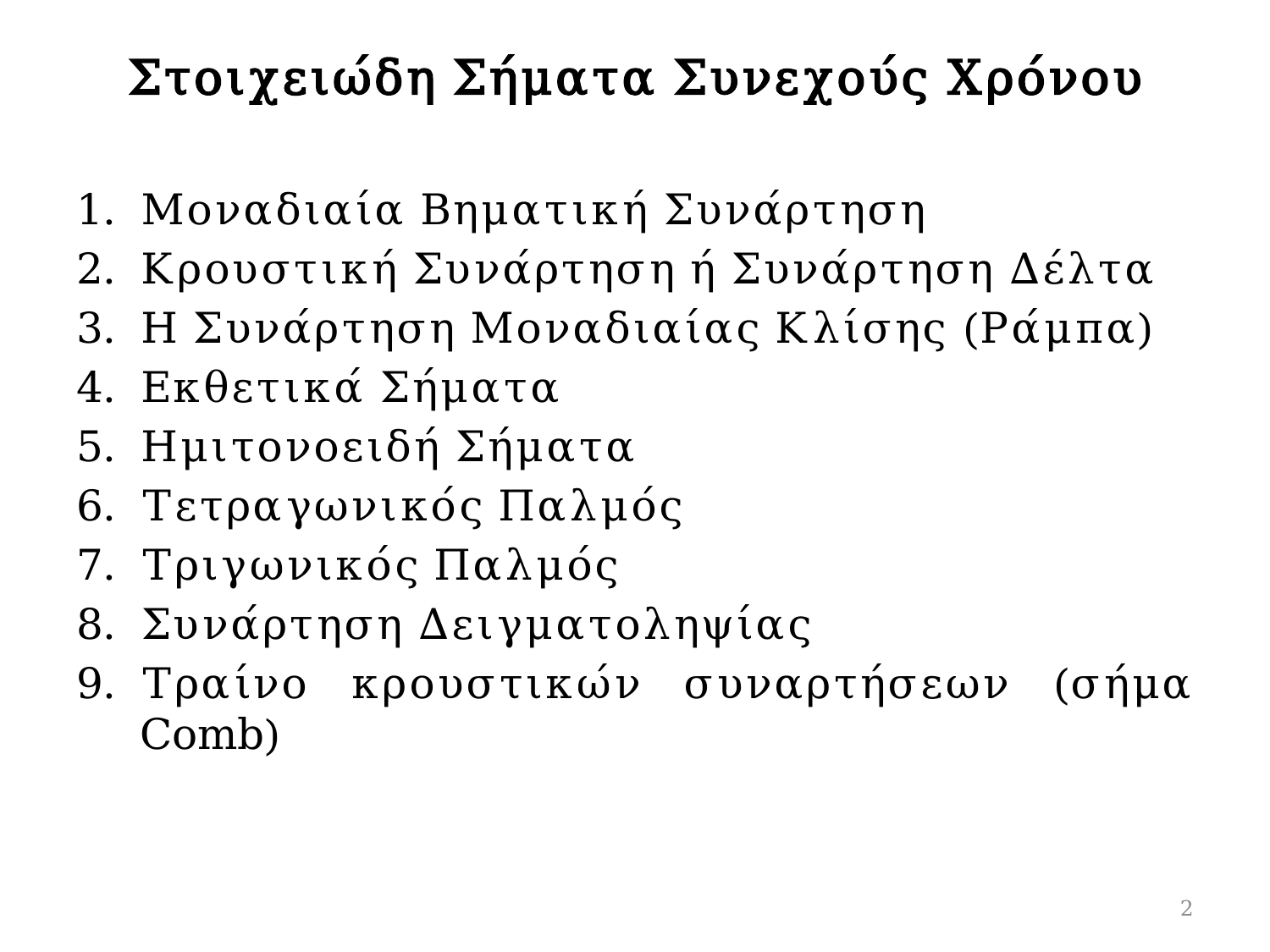

# Στοιχειώδη Σήματα Συνεχούς Χρόνου
Μοναδιαία Βηματική Συνάρτηση
Κρουστική Συνάρτηση ή Συνάρτηση Δέλτα
Η Συνάρτηση Μοναδιαίας Κλίσης (Ράμπα)
Εκθετικά Σήματα
Ημιτονοειδή Σήματα
Τετραγωνικός Παλμός
Τριγωνικός Παλμός
Συνάρτηση Δειγματοληψίας
Τραίνο κρουστικών συναρτήσεων (σήμα Comb)
2